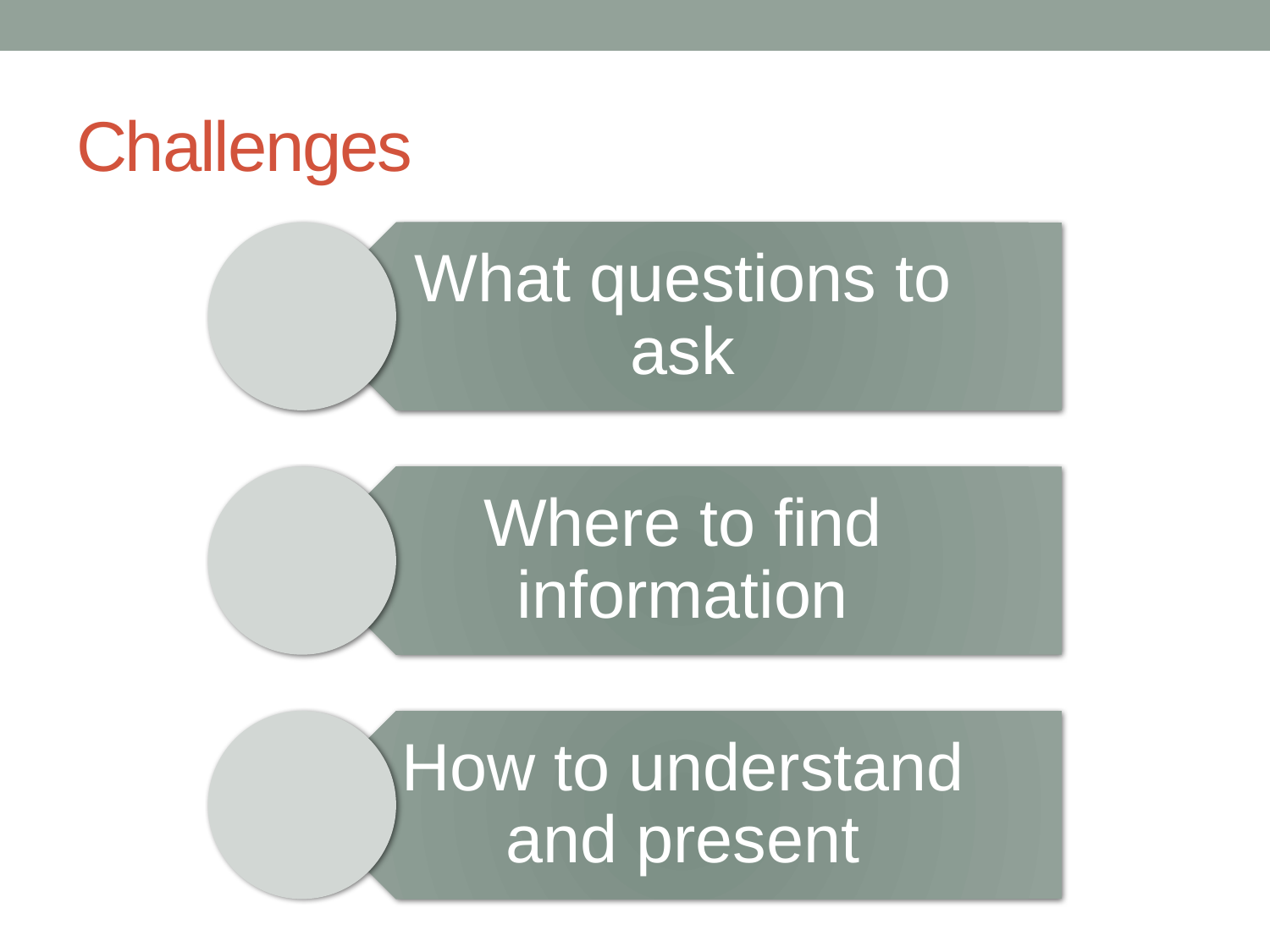

# Challenges
What questions to ask
Where to find information
How to understand and present